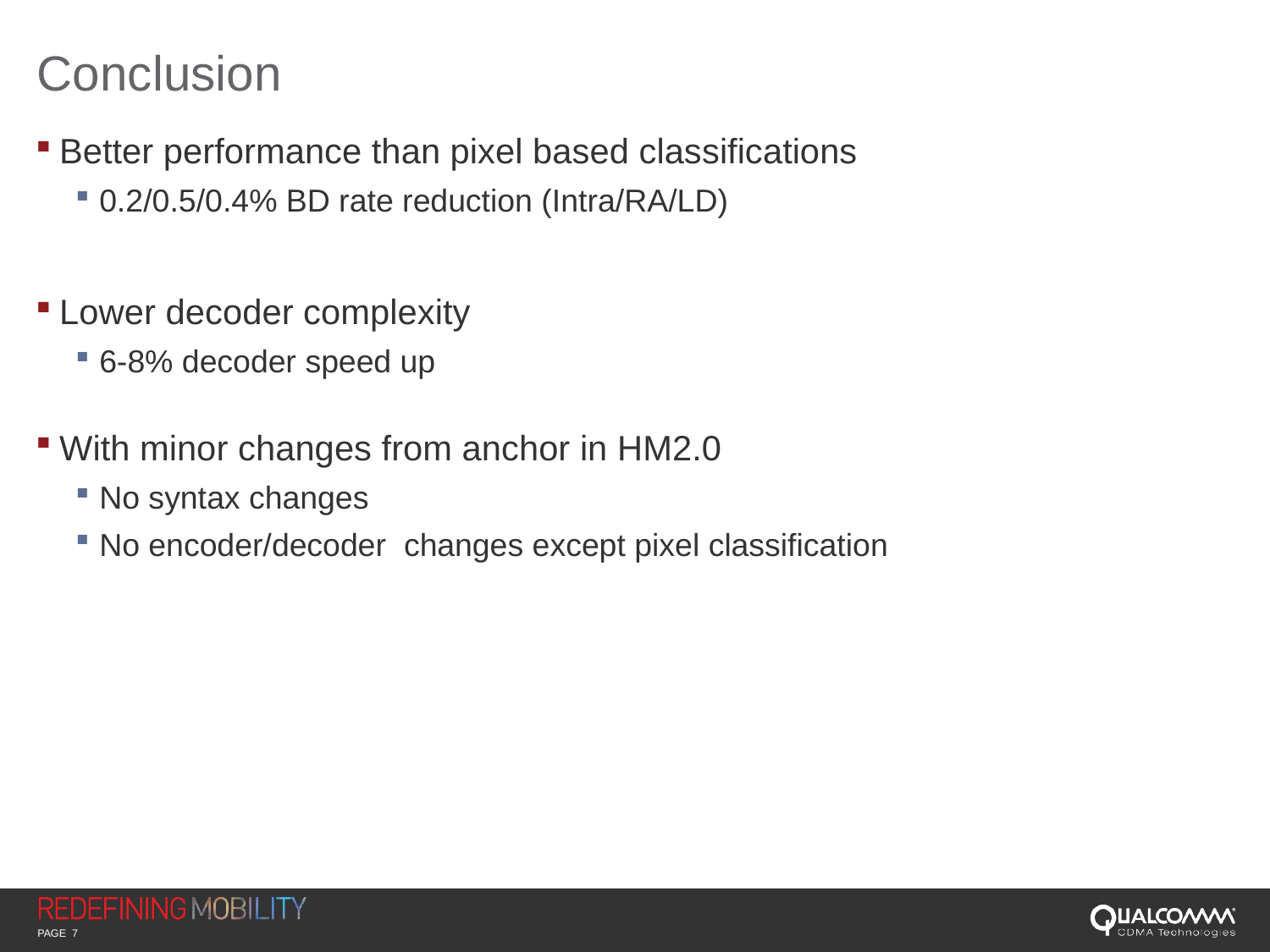

# Conclusion
Better performance than pixel based classifications
0.2/0.5/0.4% BD rate reduction (Intra/RA/LD)

Lower decoder complexity
6-8% decoder speed up
With minor changes from anchor in HM2.0
No syntax changes
No encoder/decoder  changes except pixel classification